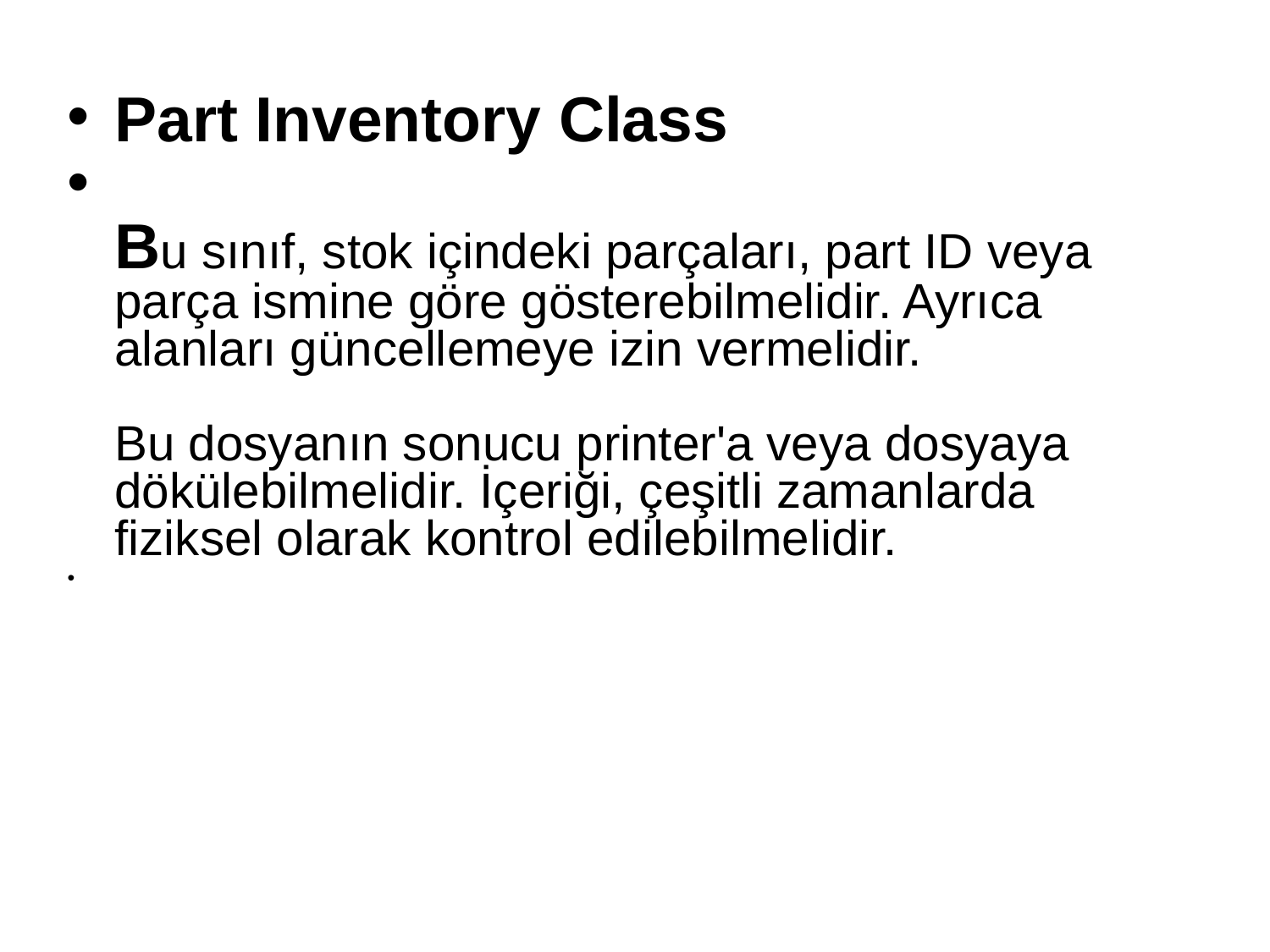

# Part Inventory Class
Bu sınıf, stok içindeki parçaları, part ID veya parça ismine göre gösterebilmelidir. Ayrıca alanları güncellemeye izin vermelidir.
Bu dosyanın sonucu printer'a veya dosyaya dökülebilmelidir. İçeriği, çeşitli zamanlarda fiziksel olarak kontrol edilebilmelidir.